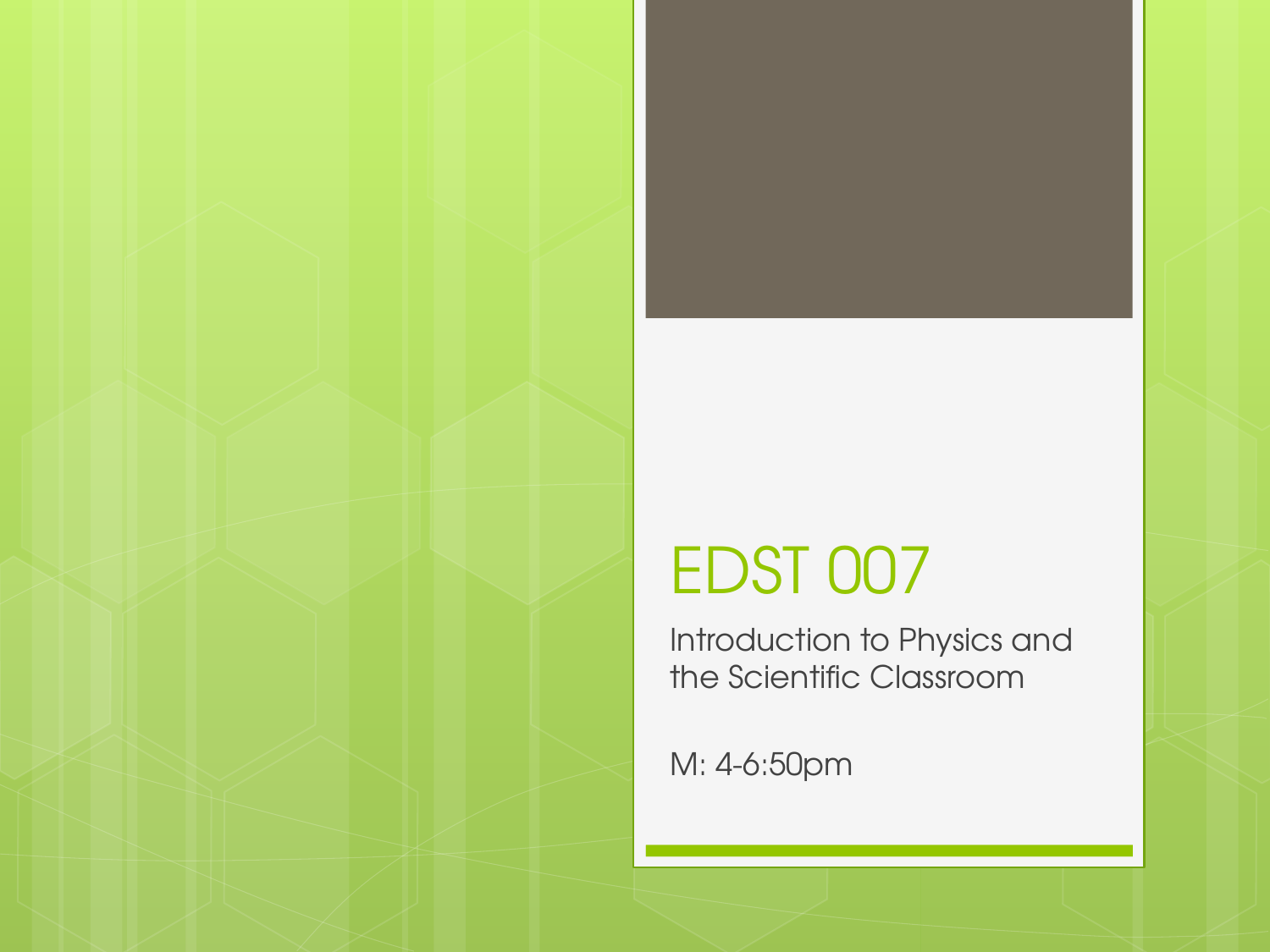

# EDST 007
Introduction to Physics and the Scientific Classroom

M: 4-6:50pm